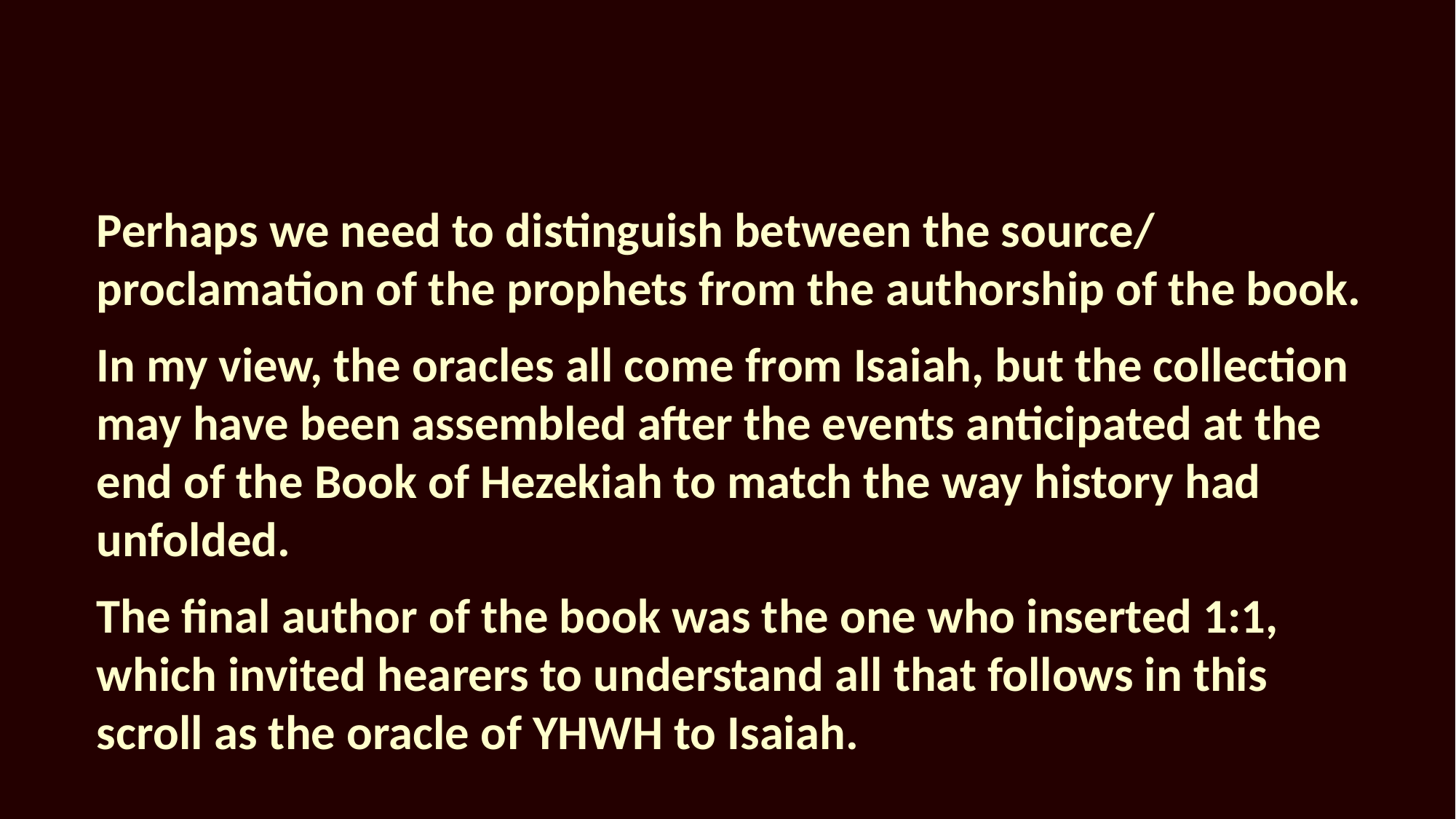

Perhaps we need to distinguish between the source/ proclamation of the prophets from the authorship of the book.
In my view, the oracles all come from Isaiah, but the collection may have been assembled after the events anticipated at the end of the Book of Hezekiah to match the way history had unfolded.
The final author of the book was the one who inserted 1:1, which invited hearers to understand all that follows in this scroll as the oracle of YHWH to Isaiah.